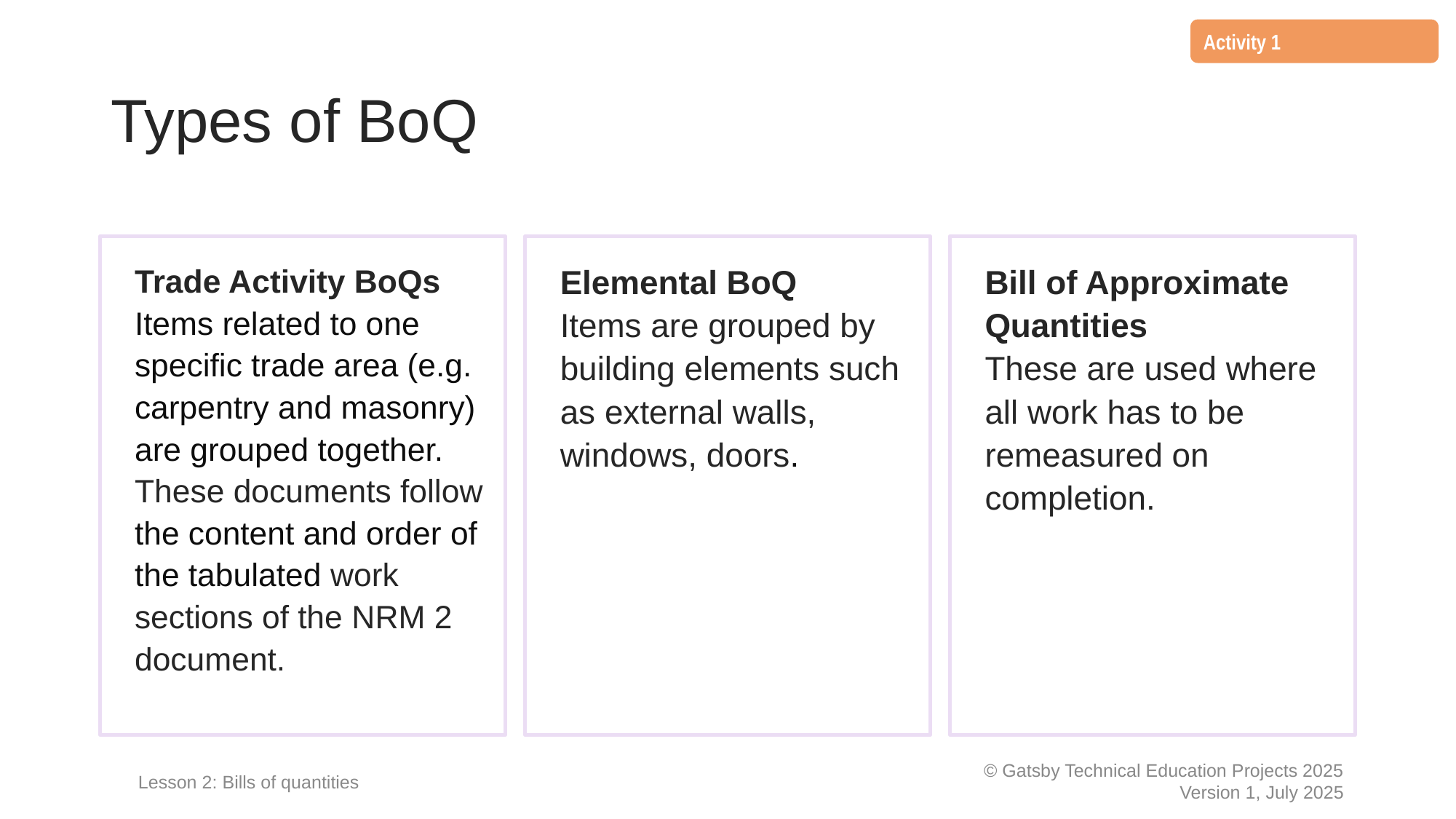

Activity 1
# Types of BoQ
Trade Activity BoQs
Items related to one specific trade area (e.g. carpentry and masonry) are grouped together. These documents follow the content and order of the tabulated work sections of the NRM 2 document.
Elemental BoQ
Items are grouped by building elements such as external walls, windows, doors.

Bill of Approximate Quantities
These are used where all work has to be remeasured on completion.

Lesson 2: Bills of quantities